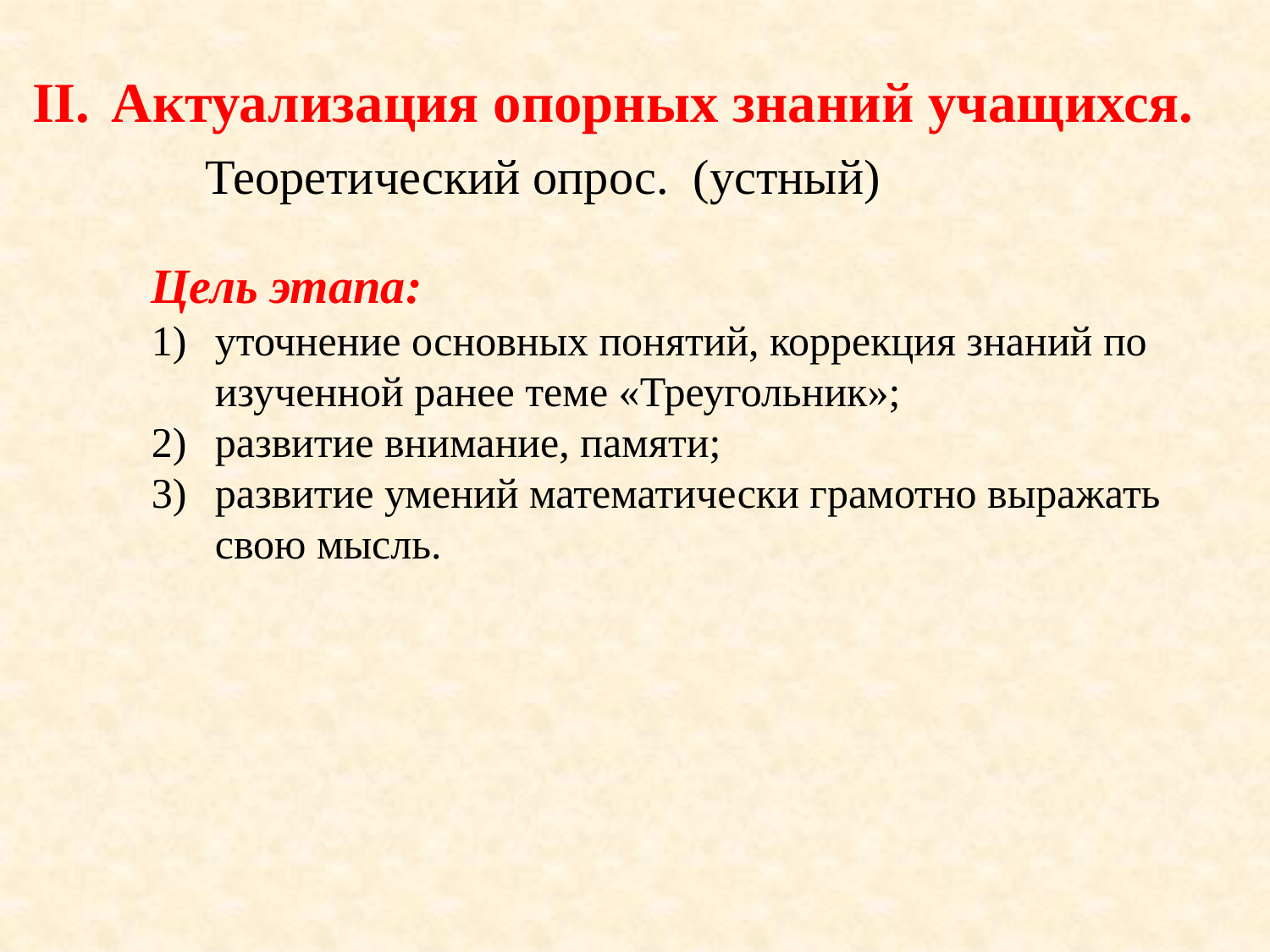

Актуализация опорных знаний учащихся.
Теоретический опрос.  (устный)
Цель этапа:
уточнение основных понятий, коррекция знаний по изученной ранее теме «Треугольник»;
развитие внимание, памяти;
развитие умений математически грамотно выражать свою мысль.
7